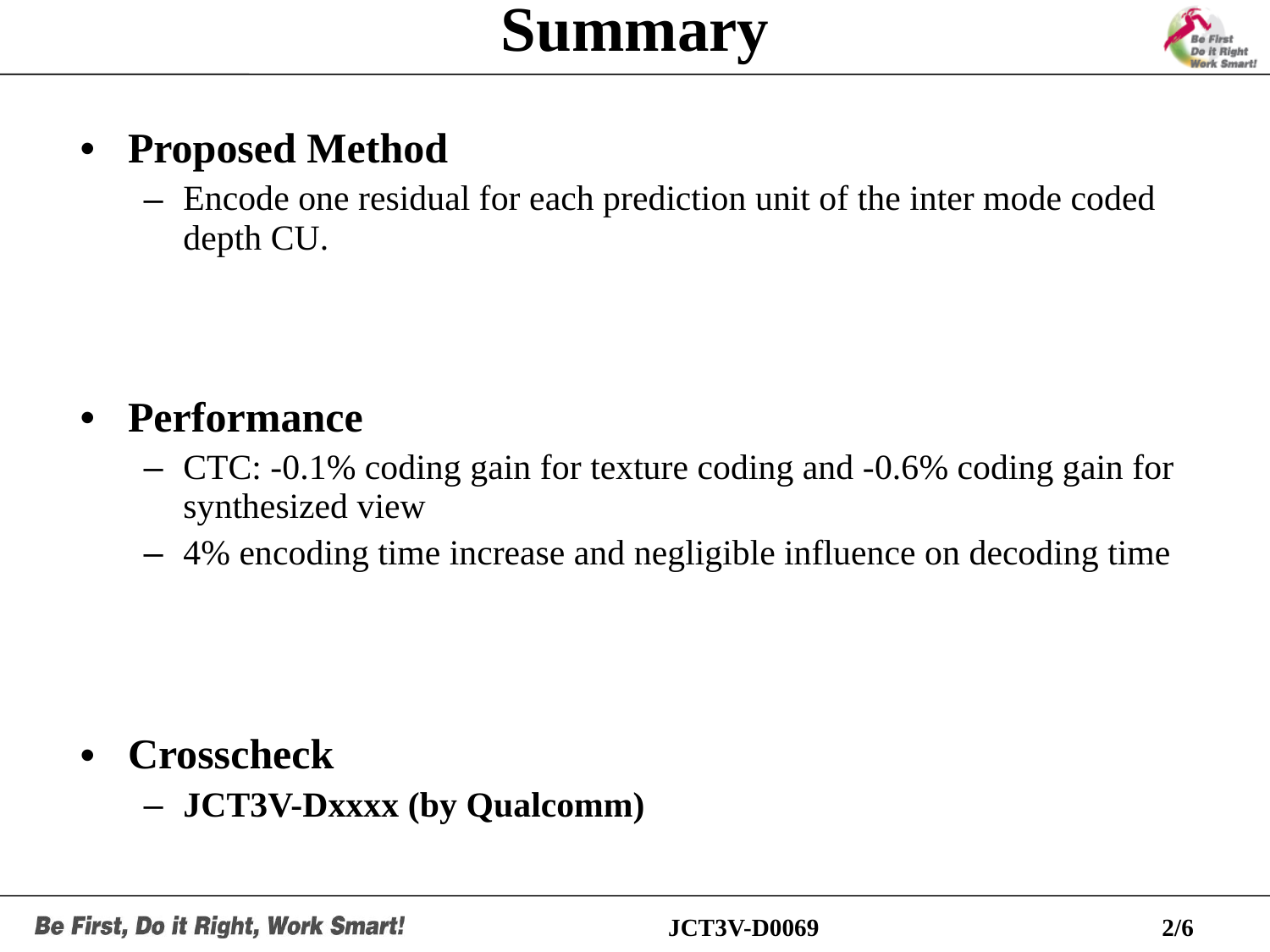

# Summary
Proposed Method
Encode one residual for each prediction unit of the inter mode coded depth CU.

Performance
CTC: -0.1% coding gain for texture coding and -0.6% coding gain for synthesized view
4% encoding time increase and negligible influence on decoding time

Crosscheck
JCT3V-Dxxxx (by Qualcomm)

JCT3V-D0069
2/6